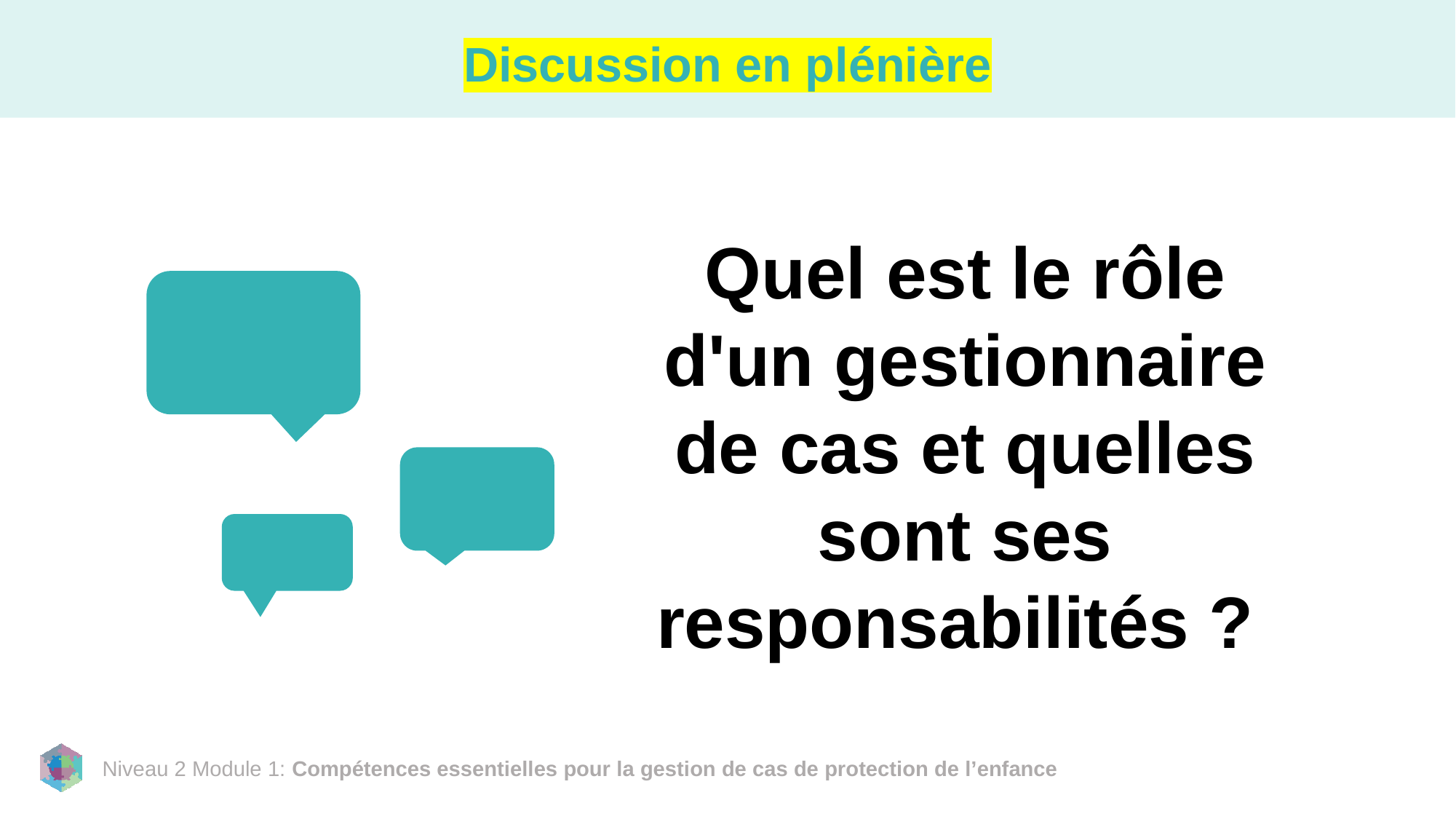

# Discussion en plénière
Quel est le rôle d'un gestionnaire de cas et quelles sont ses responsabilités ?